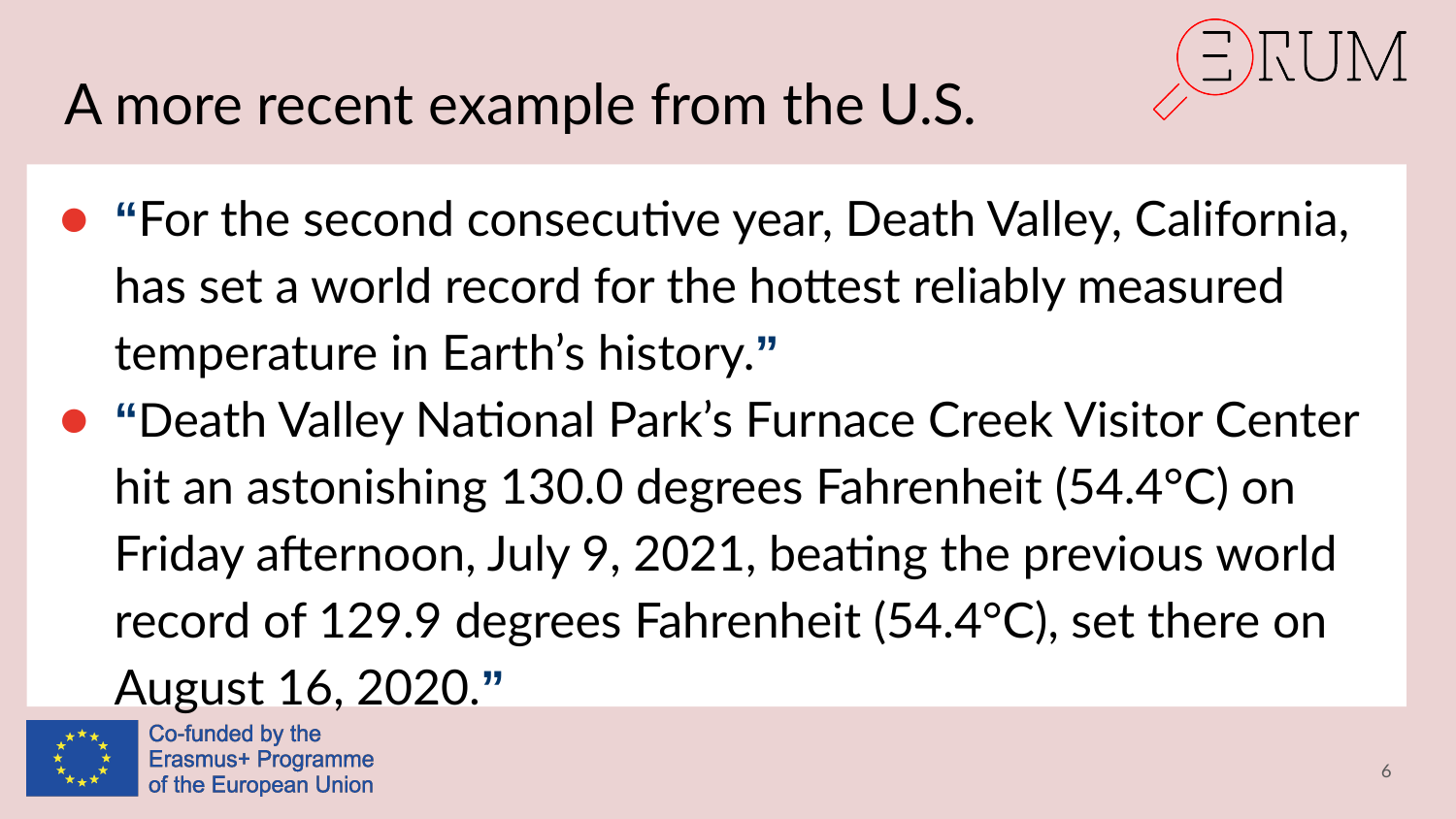

# A more recent example from the U.S.
“For the second consecutive year, Death Valley, California, has set a world record for the hottest reliably measured temperature in Earth’s history.”
“Death Valley National Park’s Furnace Creek Visitor Center hit an astonishing 130.0 degrees Fahrenheit (54.4°C) on Friday afternoon, July 9, 2021, beating the previous world record of 129.9 degrees Fahrenheit (54.4°C), set there on August 16, 2020.”

6